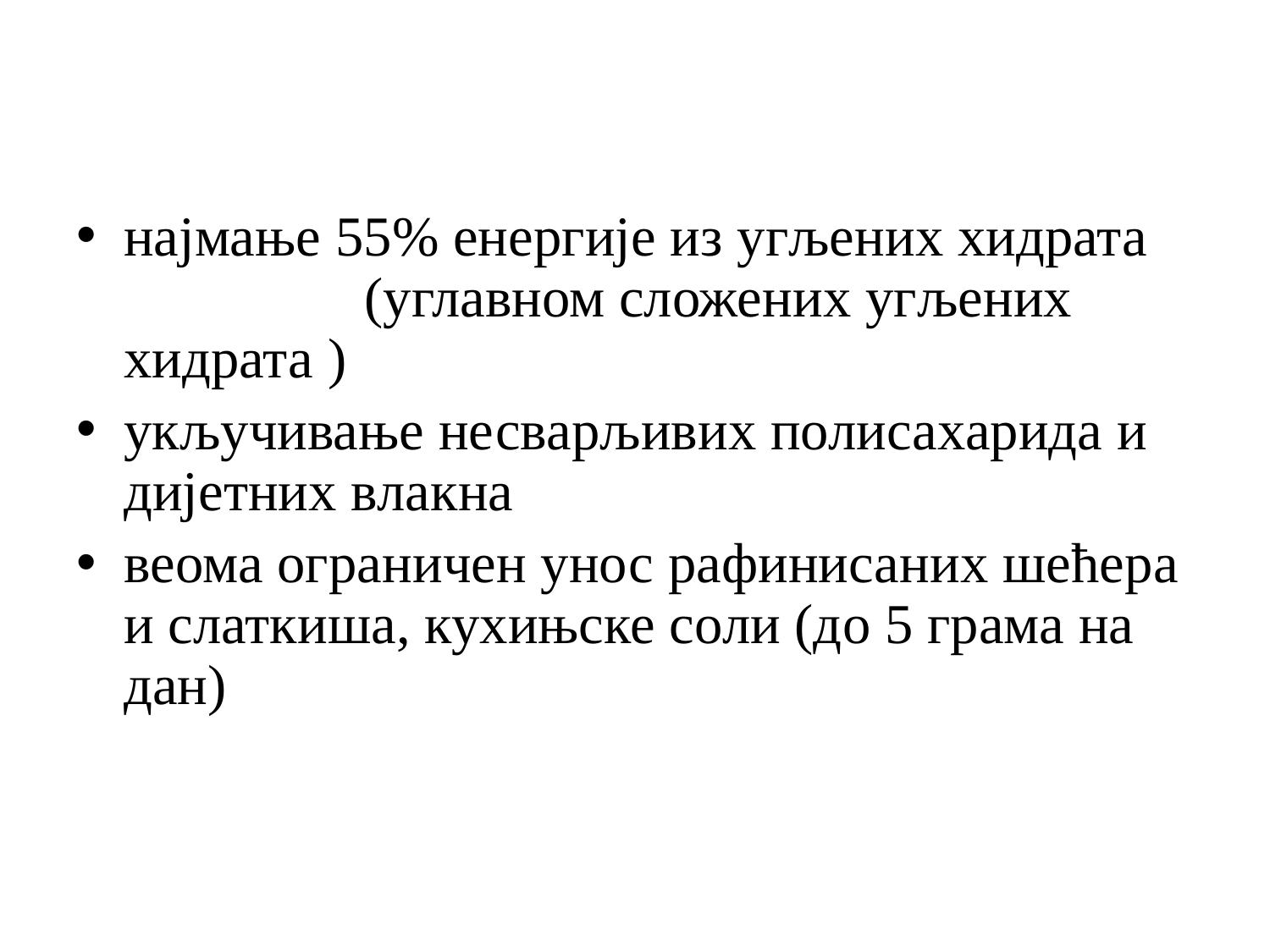

најмање 55% енергије из угљених хидрата                     (углавном сложених угљених хидрата )
укључивање несварљивих полисахарида и дијетних влакна
веома ограничен унос рафинисаних шећера и слаткиша, кухињске соли (до 5 грама на дан)